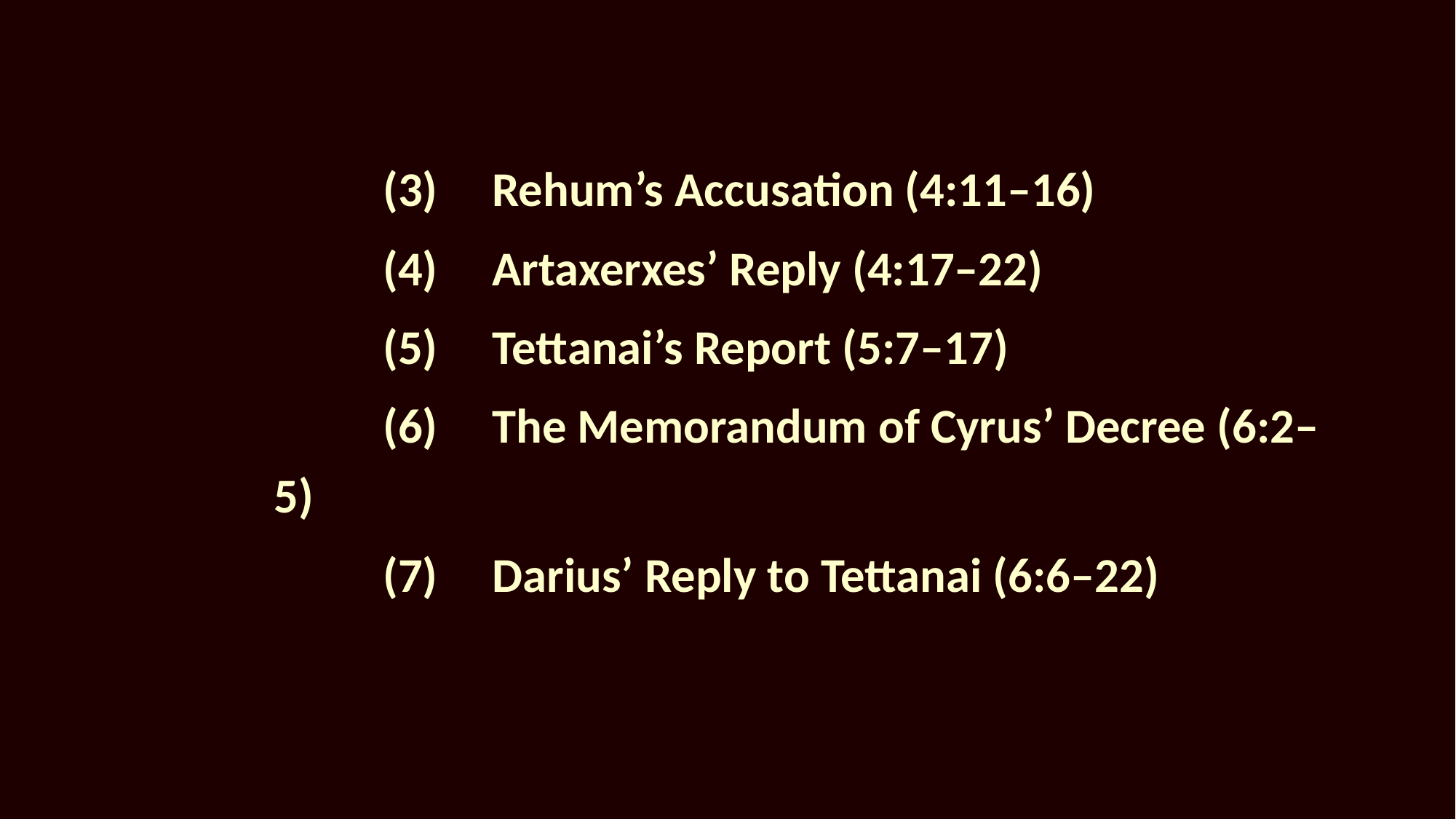

(3)	Rehum’s Accusation (4:11–16)
		(4)	Artaxerxes’ Reply (4:17–22)
		(5)	Tettanai’s Report (5:7–17)
		(6)	The Memorandum of Cyrus’ Decree (6:2–5)
		(7)	Darius’ Reply to Tettanai (6:6–22)